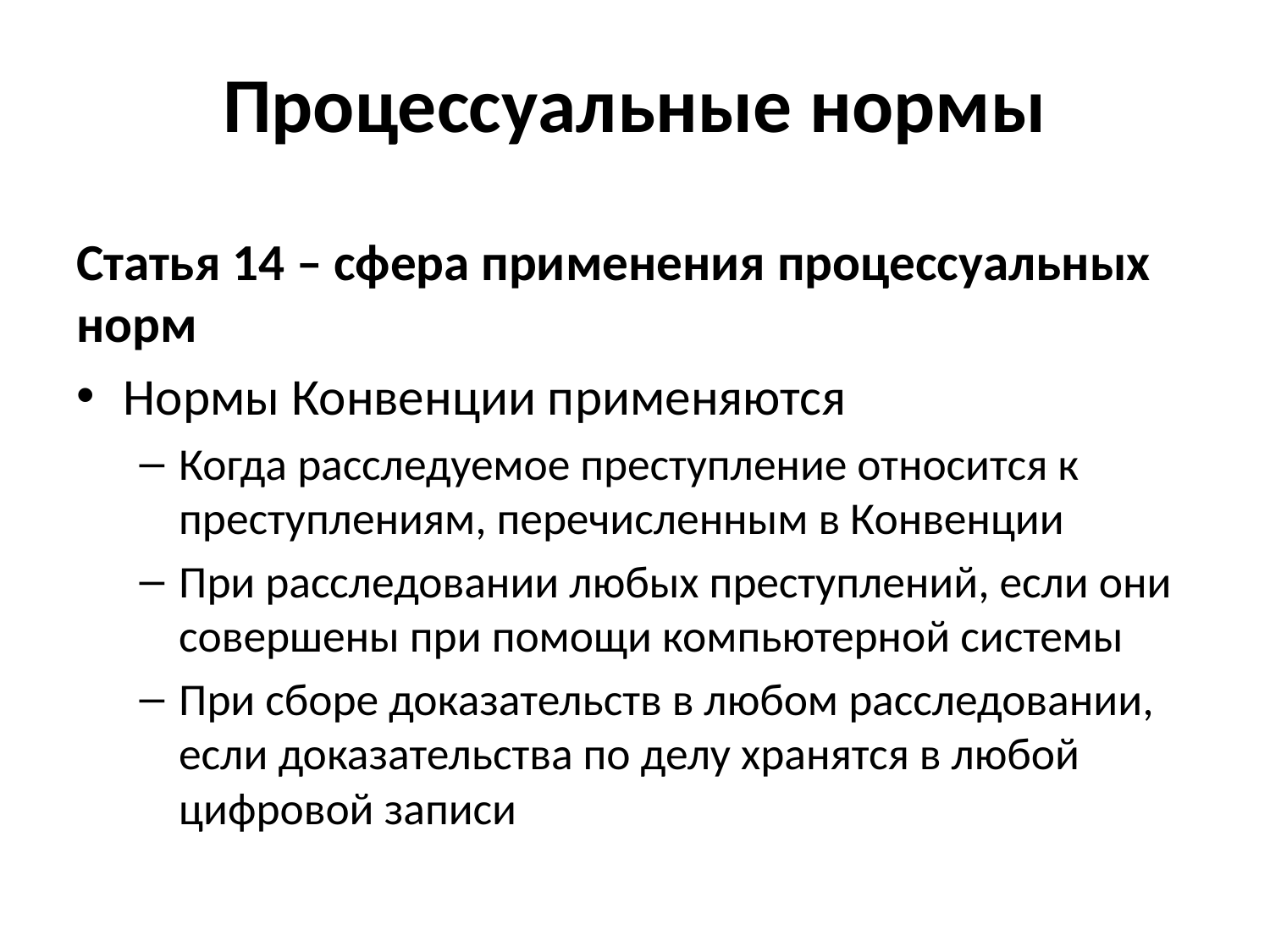

# Процессуальные нормы
Статья 14 – сфера применения процессуальных норм
Нормы Конвенции применяются
Когда расследуемое преступление относится к преступлениям, перечисленным в Конвенции
При расследовании любых преступлений, если они совершены при помощи компьютерной системы
При сборе доказательств в любом расследовании, если доказательства по делу хранятся в любой цифровой записи